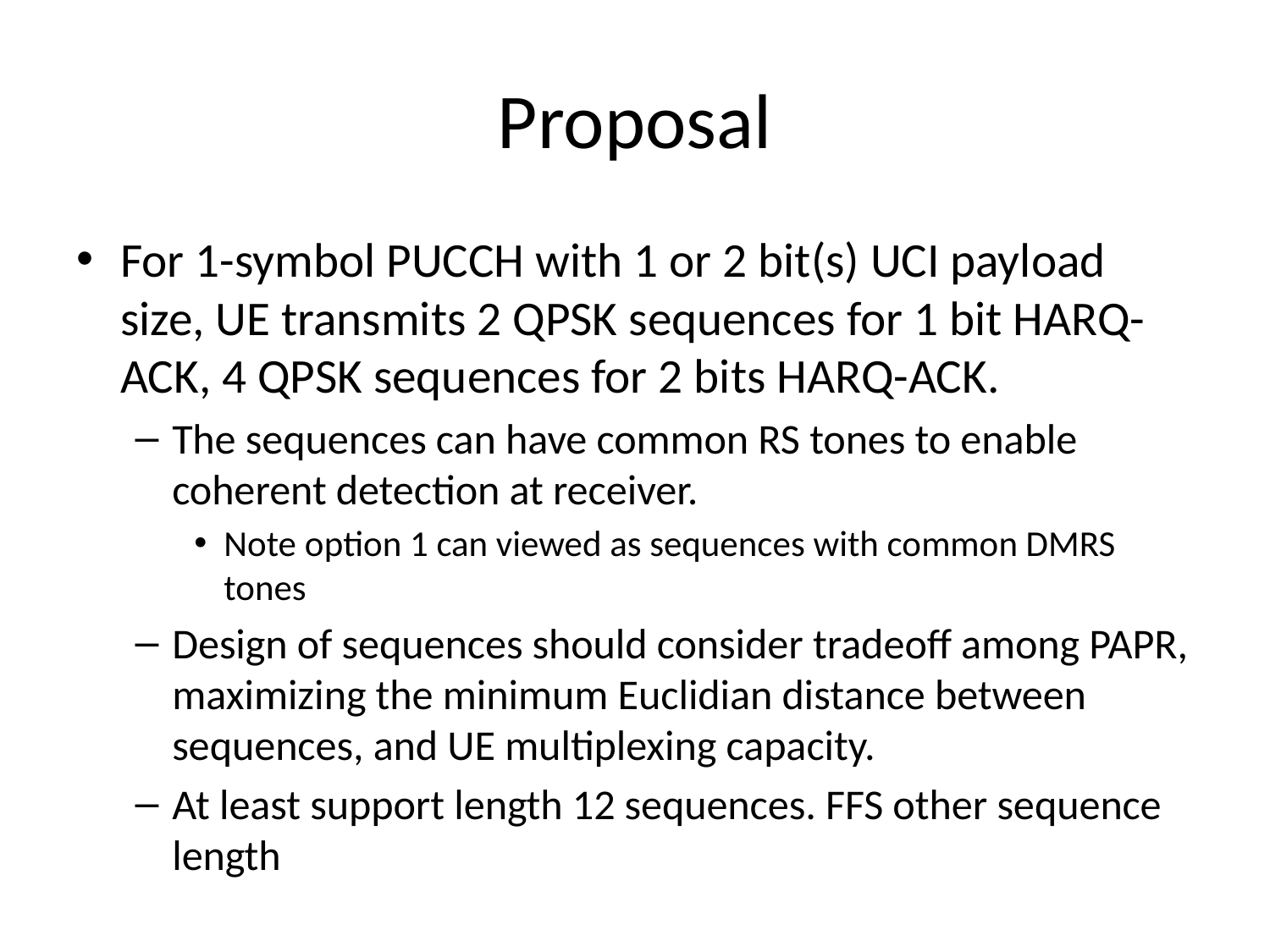

# Proposal
For 1-symbol PUCCH with 1 or 2 bit(s) UCI payload size, UE transmits 2 QPSK sequences for 1 bit HARQ-ACK, 4 QPSK sequences for 2 bits HARQ-ACK.
The sequences can have common RS tones to enable coherent detection at receiver.
Note option 1 can viewed as sequences with common DMRS tones
Design of sequences should consider tradeoff among PAPR, maximizing the minimum Euclidian distance between sequences, and UE multiplexing capacity.
At least support length 12 sequences. FFS other sequence length